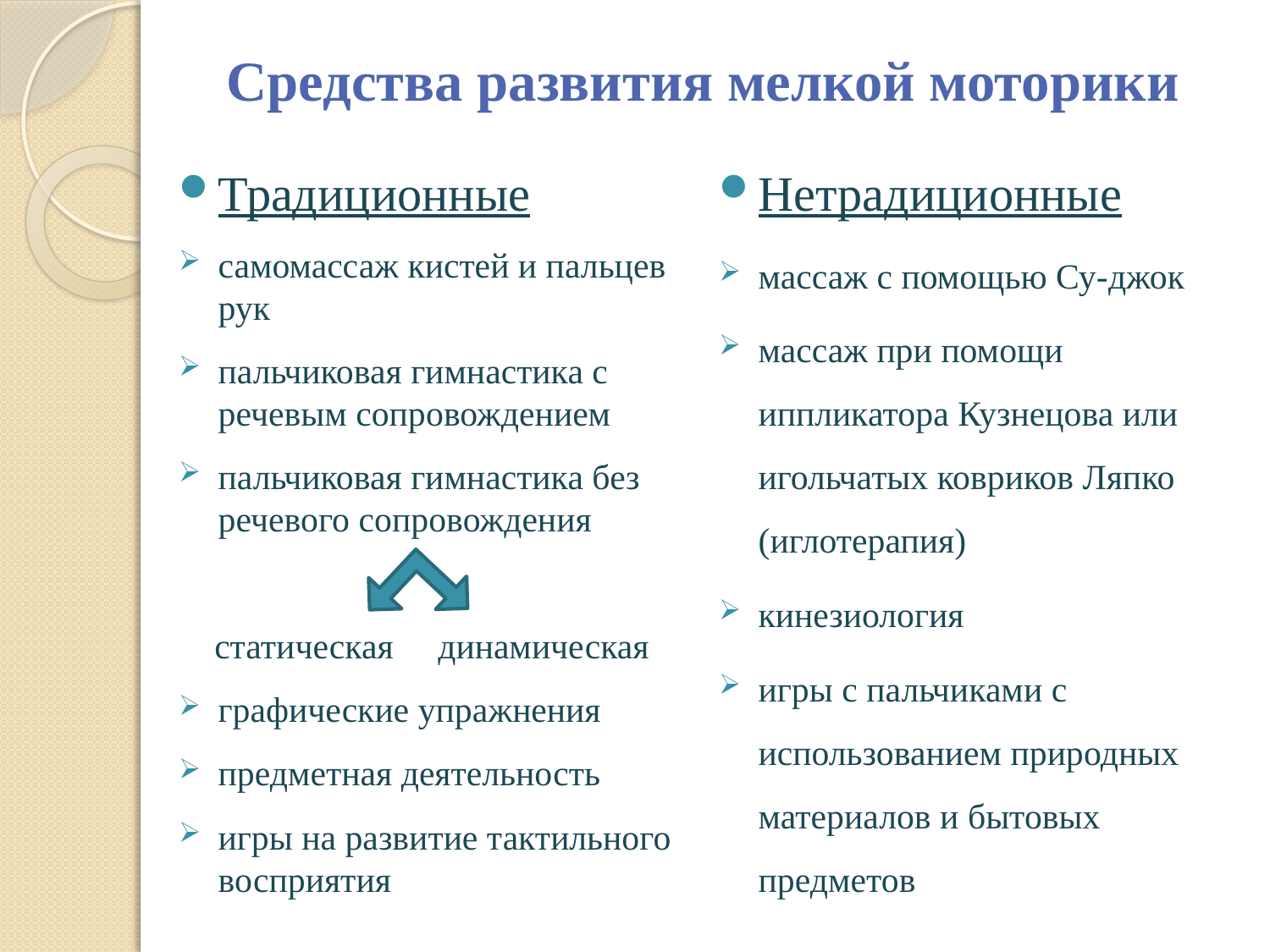

Средства развития мелкой моторики
Традиционные
самомассаж кистей и пальцев рук
пальчиковая гимнастика с речевым сопровождением
пальчиковая гимнастика без речевого сопровождения

    статическая     динамическая
графические упражнения
предметная деятельность
игры на развитие тактильного восприятия

Нетрадиционные
массаж с помощью Су-джок
массаж при помощи иппликатора Кузнецова или игольчатых ковриков Ляпко (иглотерапия)
кинезиология
игры с пальчиками с использованием природных материалов и бытовых предметов